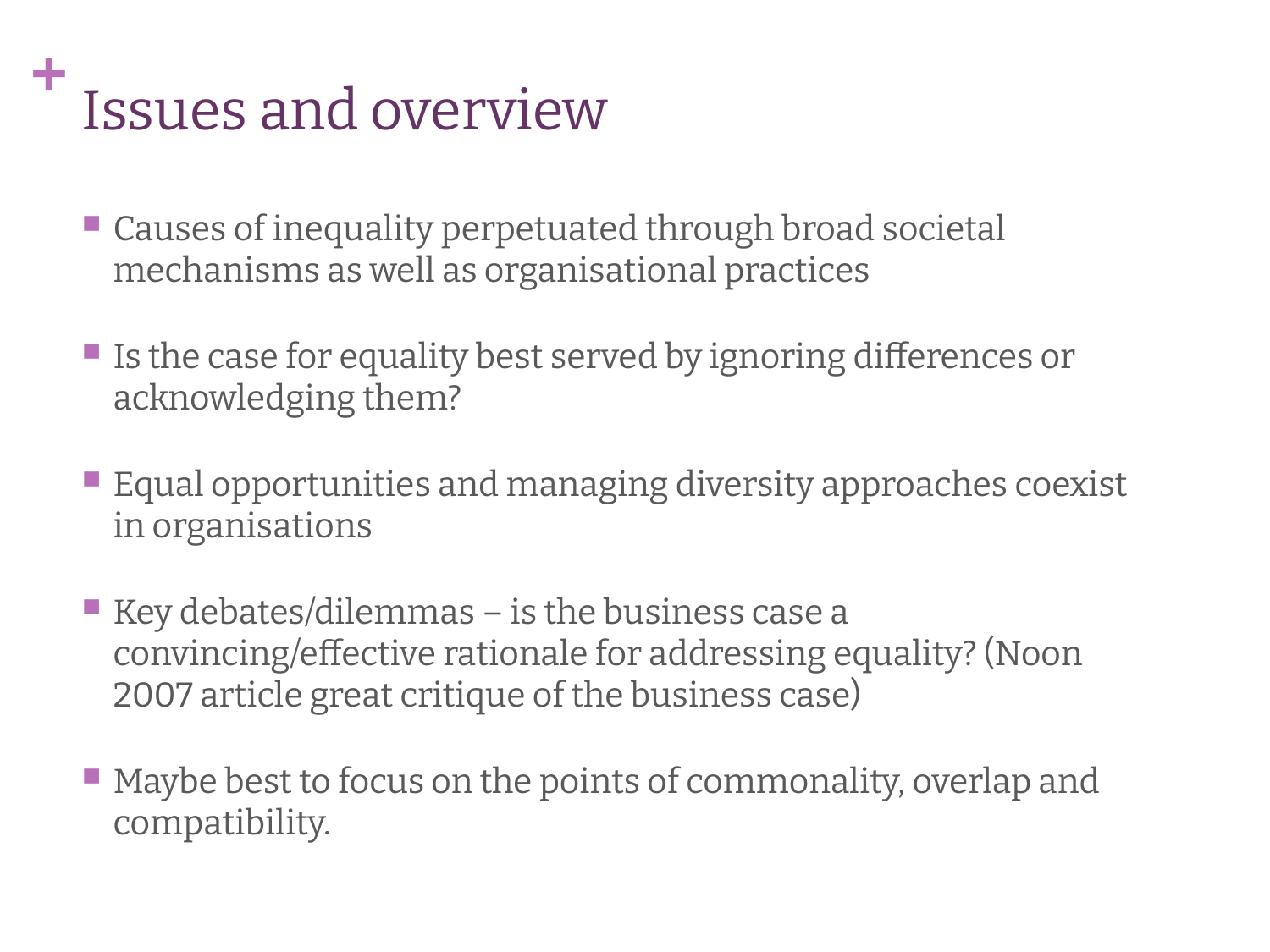

# Issues and overview
Causes of inequality perpetuated through broad societal mechanisms as well as organisational practices
Is the case for equality best served by ignoring differences or acknowledging them?
Equal opportunities and managing diversity approaches coexist in organisations
Key debates/dilemmas – is the business case a convincing/effective rationale for addressing equality? (Noon 2007 article great critique of the business case)
Maybe best to focus on the points of commonality, overlap and compatibility.